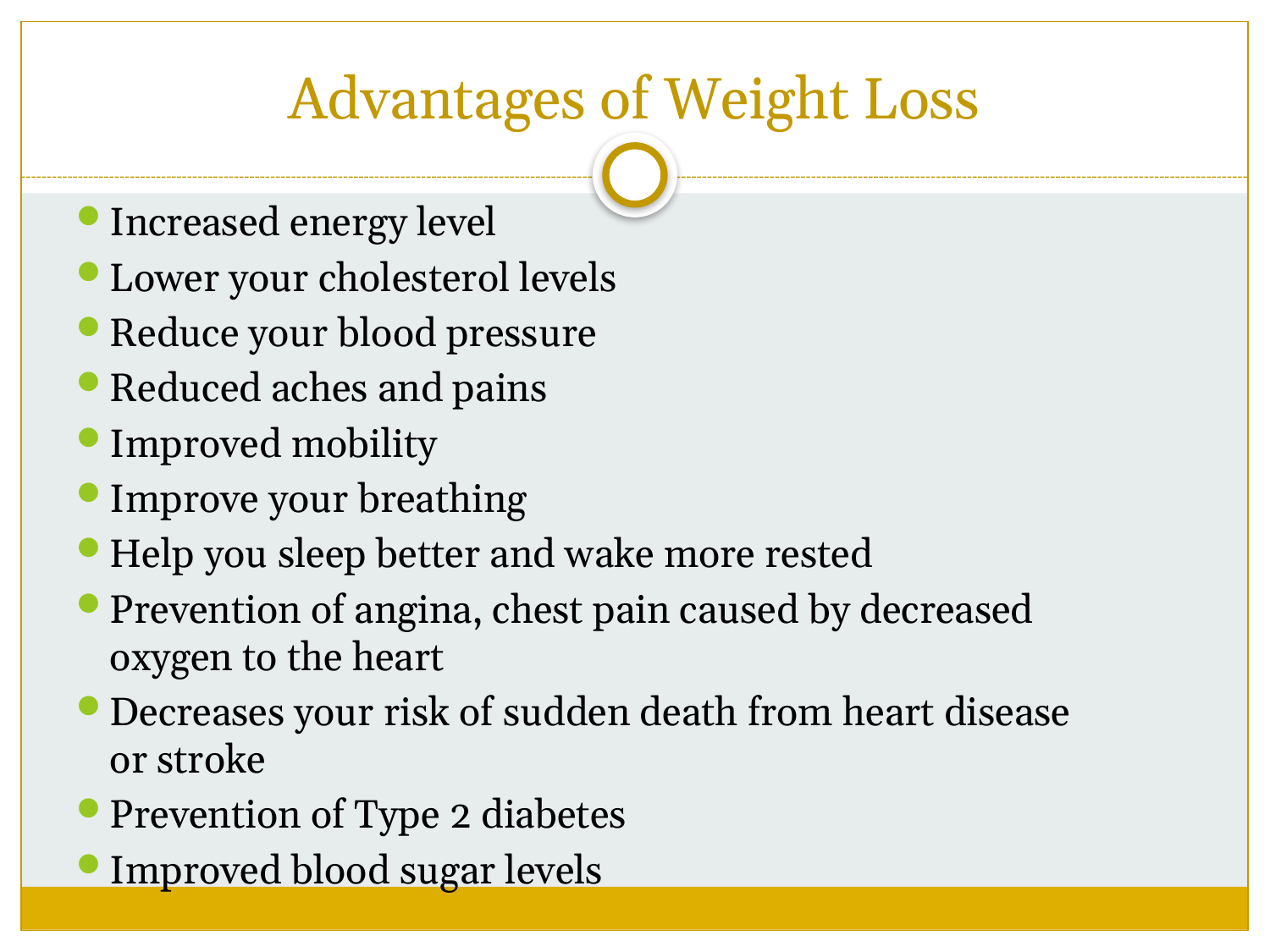

# Advantages of Weight Loss
Increased energy level
Lower your cholesterol levels
Reduce your blood pressure
Reduced aches and pains
Improved mobility
Improve your breathing
Help you sleep better and wake more rested
Prevention of angina, chest pain caused by decreased oxygen to the heart
Decreases your risk of sudden death from heart disease or stroke
Prevention of Type 2 diabetes
Improved blood sugar levels